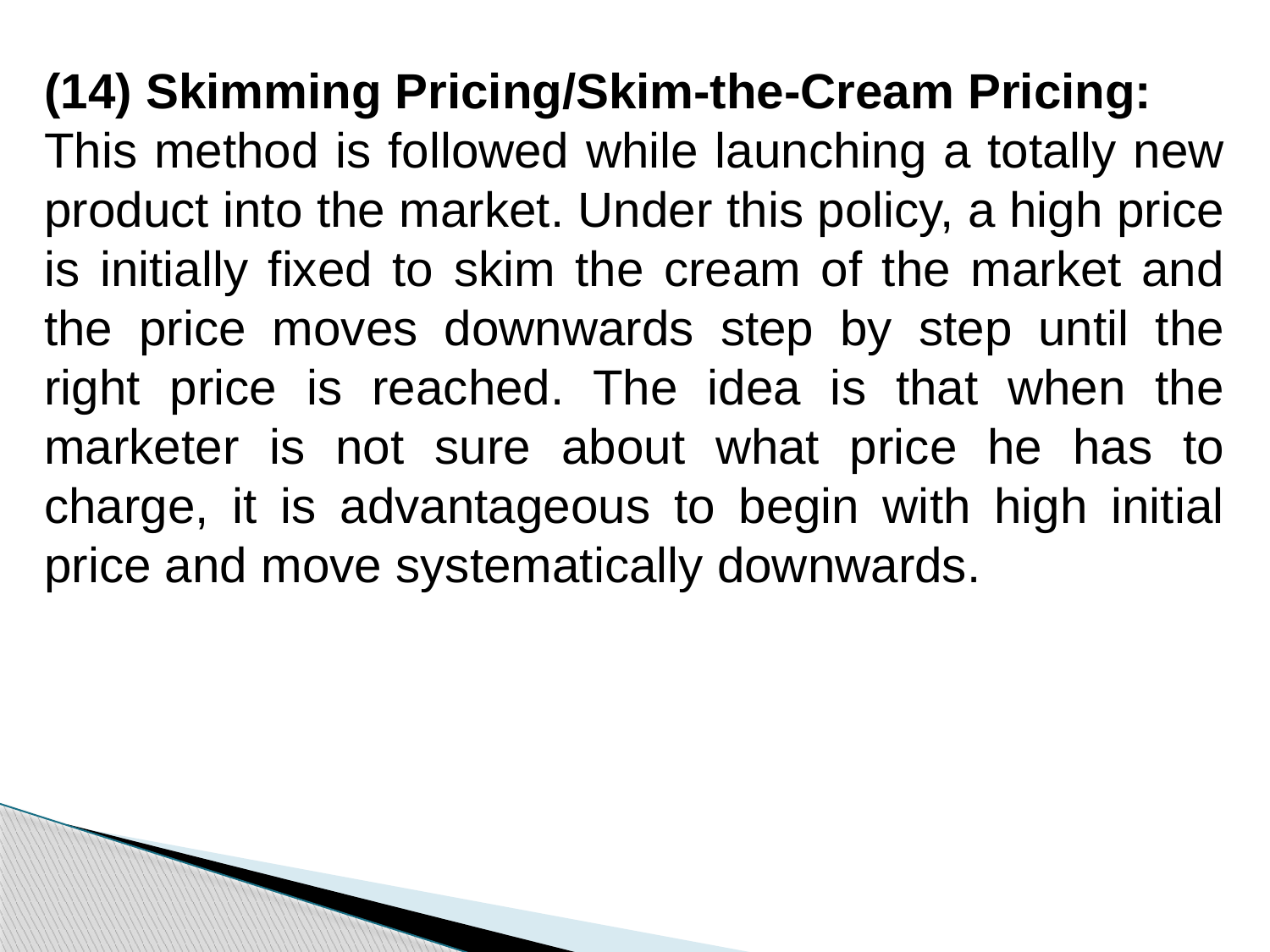

(14) Skimming Pricing/Skim-the-Cream Pricing:
This method is followed while launching a totally new product into the market. Under this policy, a high price is initially fixed to skim the cream of the market and the price moves downwards step by step until the right price is reached. The idea is that when the marketer is not sure about what price he has to charge, it is advantageous to begin with high initial price and move systematically downwards.